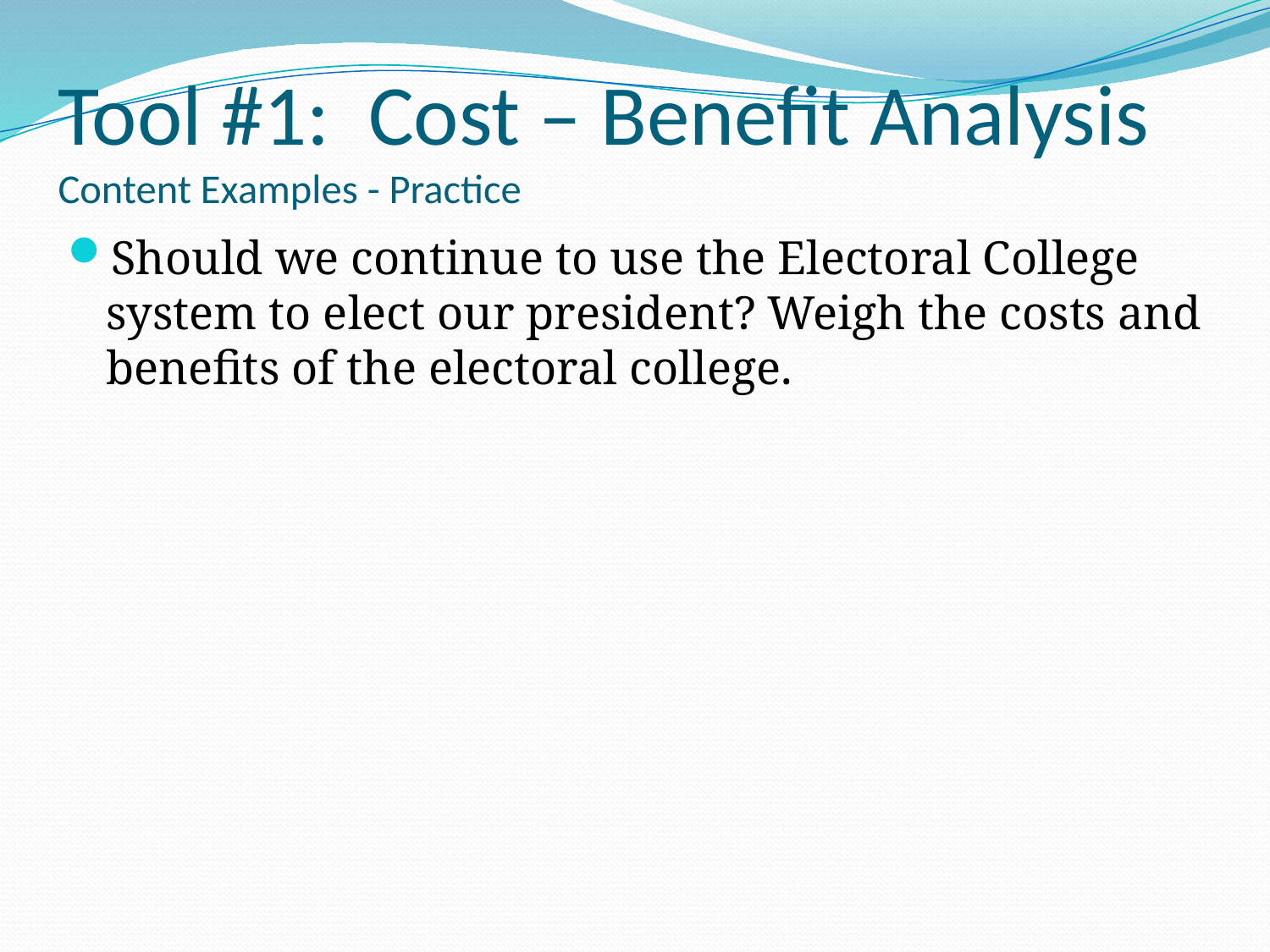

# Tool #1:  Cost – Benefit Analysis Content Examples - Practice
Should we continue to use the Electoral College system to elect our president? Weigh the costs and benefits of the electoral college.